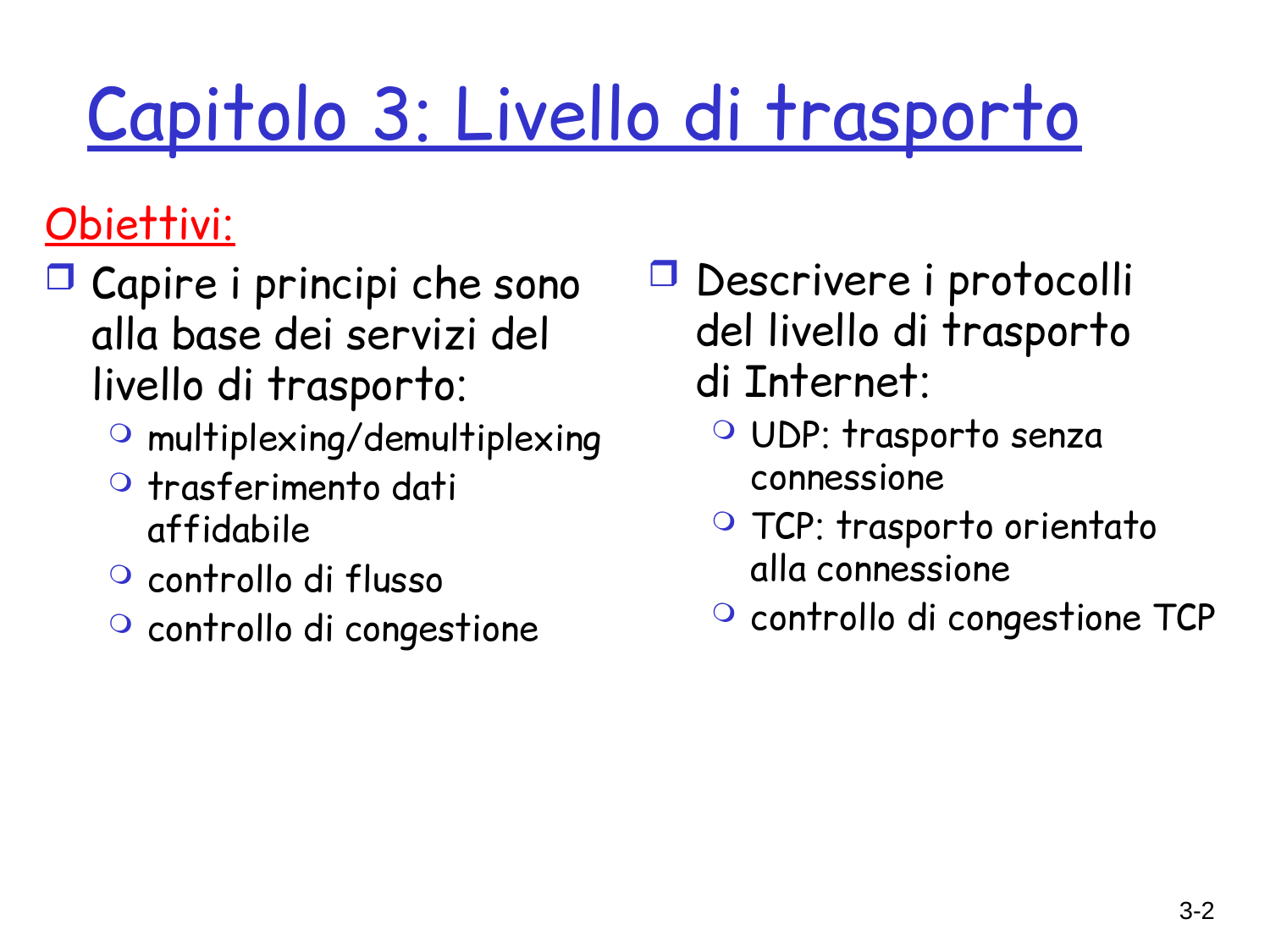

# Capitolo 3: Livello di trasporto

Descrivere i protocolli
del livello di trasporto
di Internet:
UDP: trasporto senza connessione
TCP: trasporto orientato
alla connessione
controllo di congestione TCP

Obiettivi:
Capire i principi che sono alla base dei servizi del livello di trasporto:
multiplexing/demultiplexing
trasferimento dati affidabile
controllo di flusso
controllo di congestione
3-2